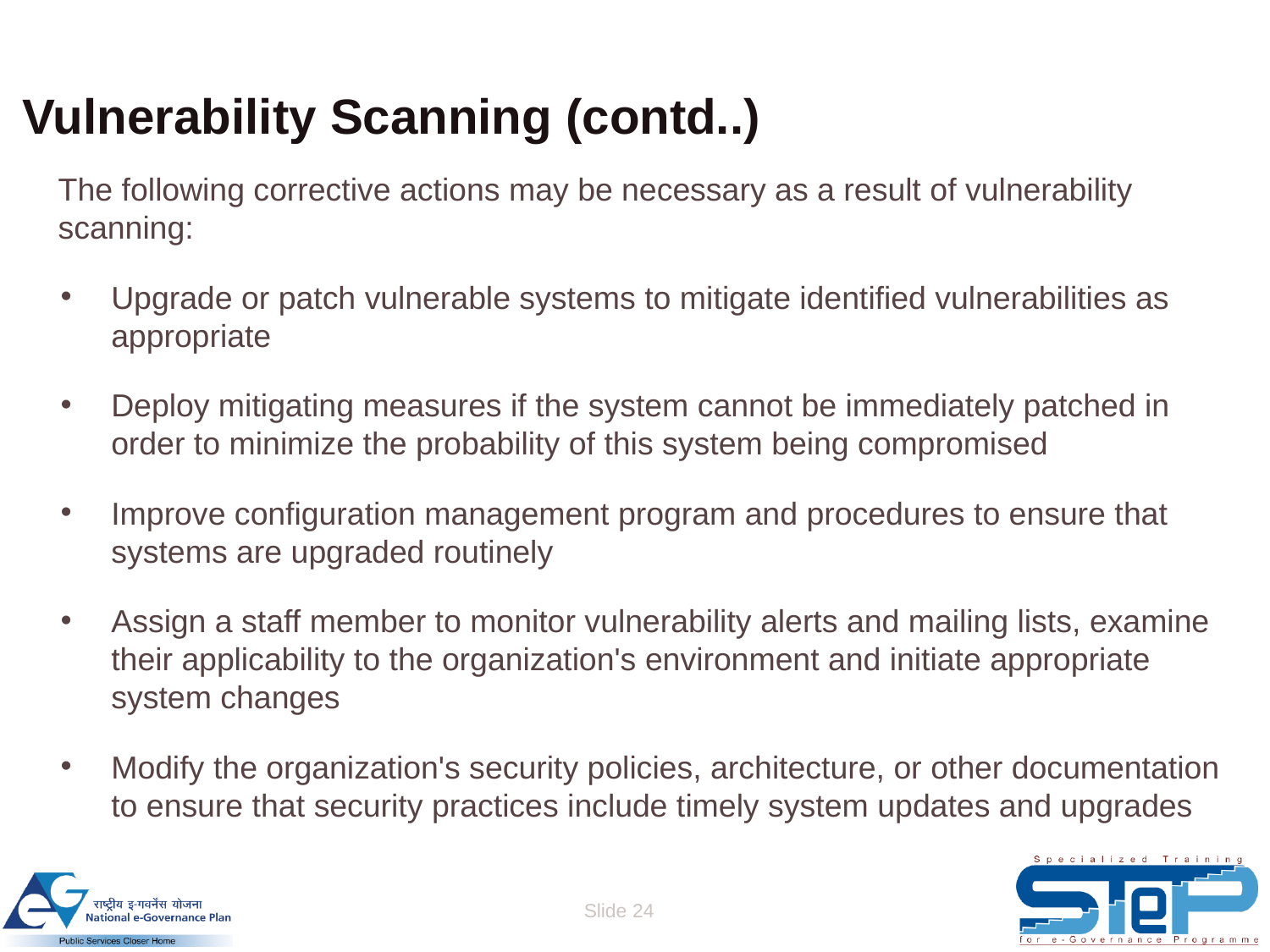

# Vulnerability Scanning (contd..)
	The following corrective actions may be necessary as a result of vulnerability scanning:
Upgrade or patch vulnerable systems to mitigate identified vulnerabilities as appropriate
Deploy mitigating measures if the system cannot be immediately patched in order to minimize the probability of this system being compromised
Improve configuration management program and procedures to ensure that systems are upgraded routinely
Assign a staff member to monitor vulnerability alerts and mailing lists, examine their applicability to the organization's environment and initiate appropriate system changes
Modify the organization's security policies, architecture, or other documentation to ensure that security practices include timely system updates and upgrades